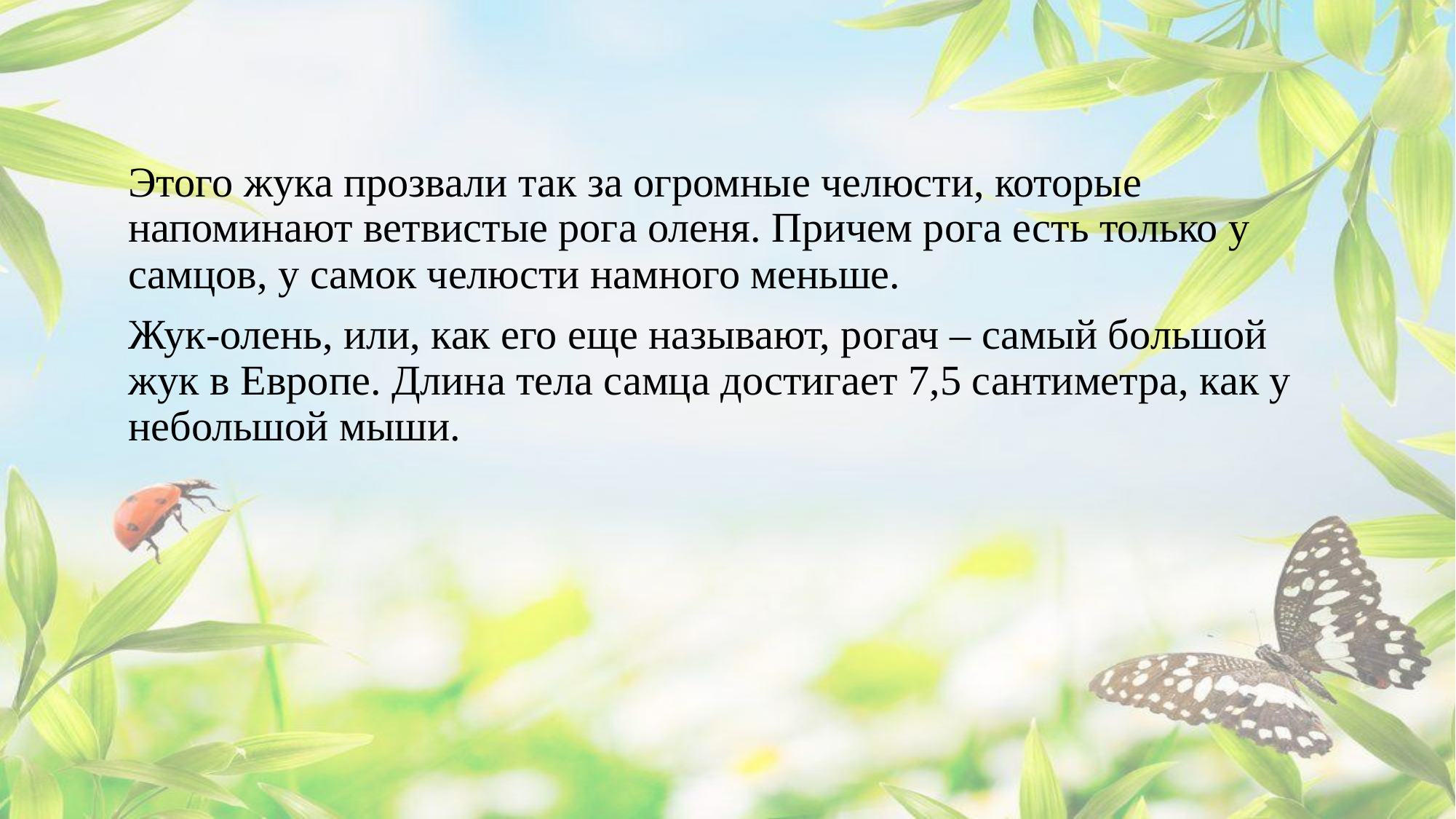

Этого жука прозвали так за огромные челюсти, которые напоминают ветвистые рога оленя. Причем рога есть только у самцов, у самок челюсти намного меньше.
Жук-олень, или, как его еще называют, рогач – самый большой жук в Европе. Длина тела самца достигает 7,5 сантиметра, как у небольшой мыши.